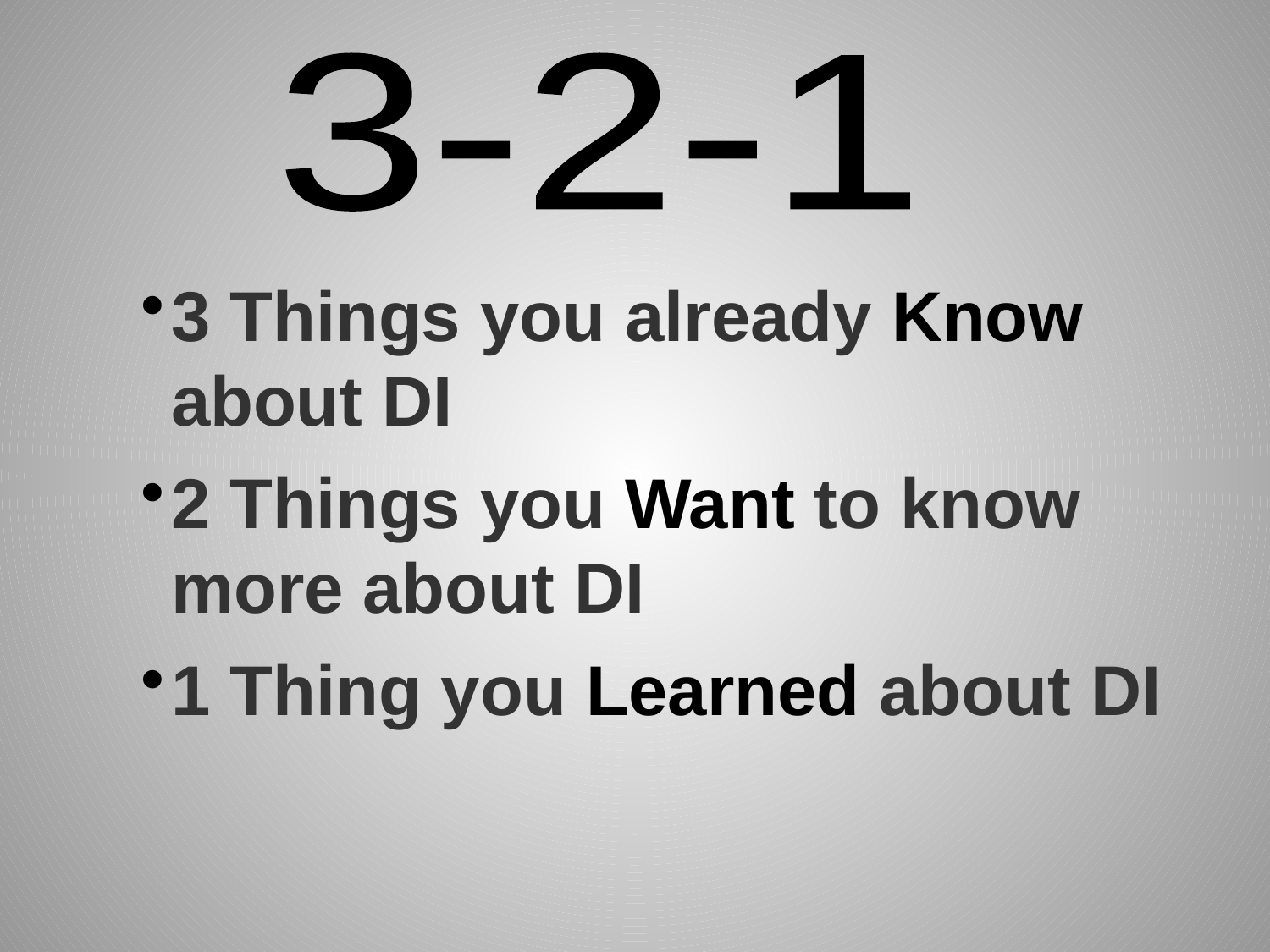

3-2-1

3 Things you already Know about DI
2 Things you Want to know more about DI
1 Thing you Learned about DI